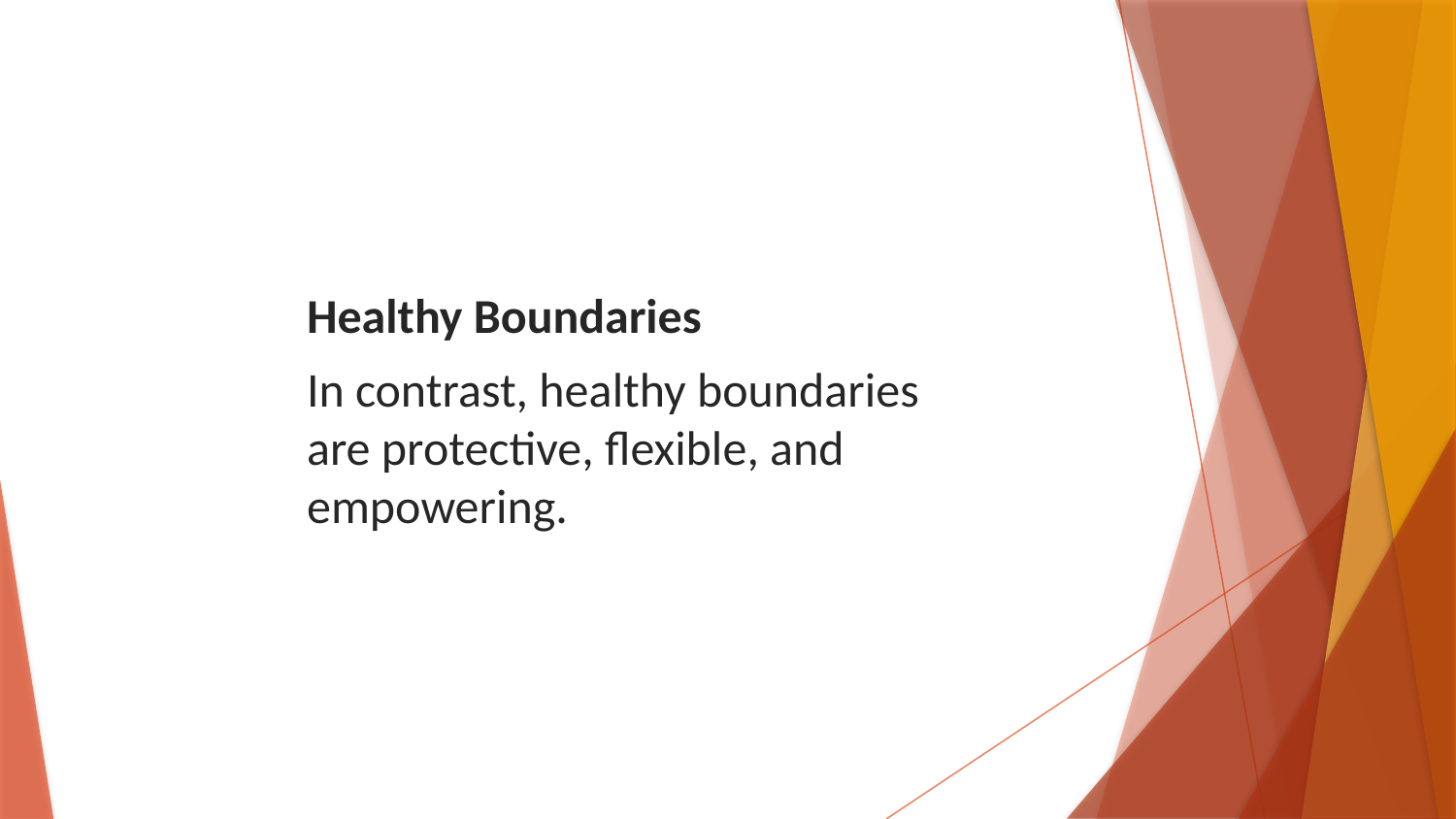

Healthy Boundaries
In contrast, healthy boundaries are protective, flexible, and empowering.